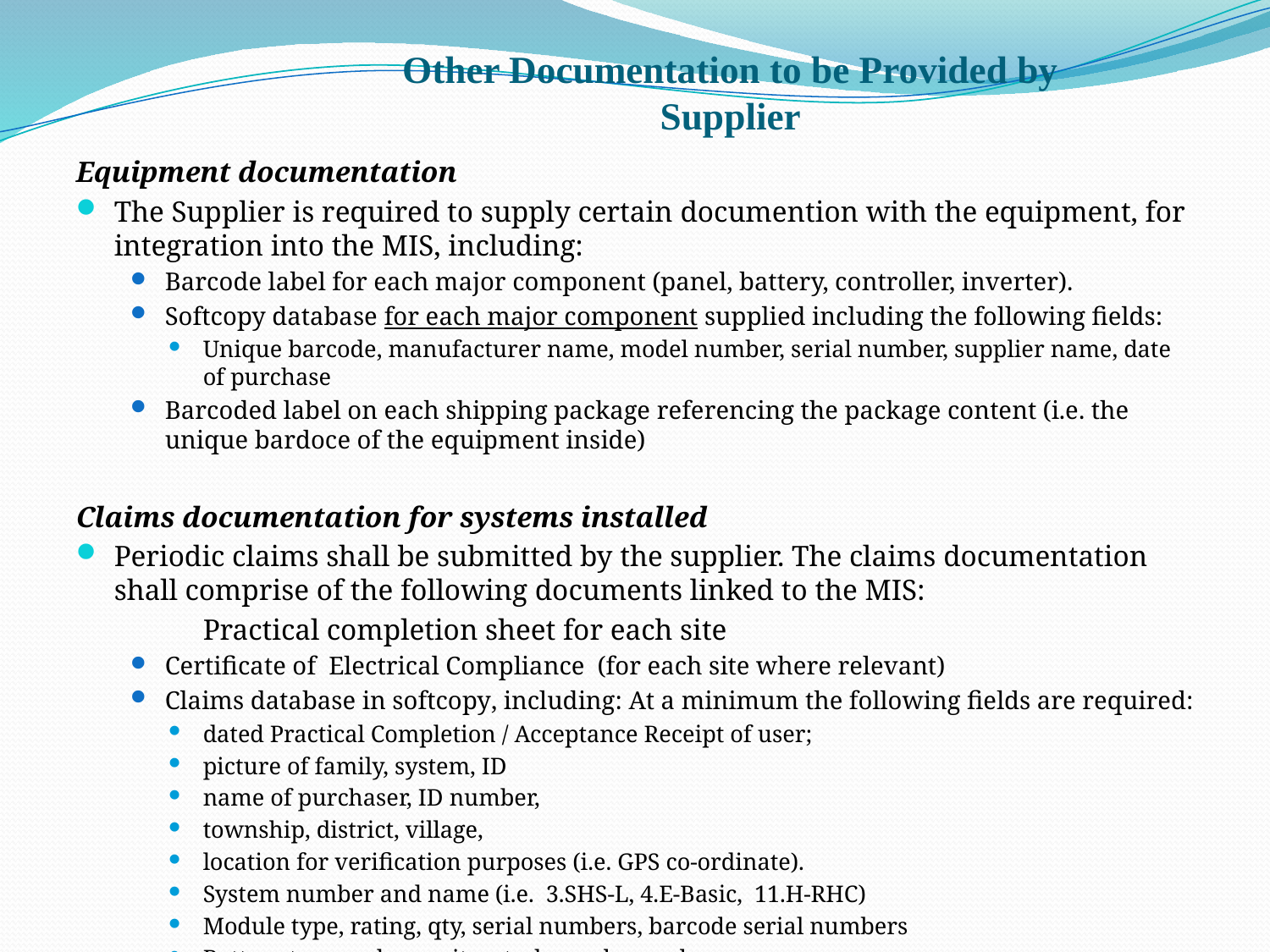

# Other Documentation to be Provided by Supplier
Equipment documentation
The Supplier is required to supply certain documention with the equipment, for integration into the MIS, including:
Barcode label for each major component (panel, battery, controller, inverter).
Softcopy database for each major component supplied including the following fields:
Unique barcode, manufacturer name, model number, serial number, supplier name, date of purchase
Barcoded label on each shipping package referencing the package content (i.e. the unique bardoce of the equipment inside)

Claims documentation for systems installed
Periodic claims shall be submitted by the supplier. The claims documentation shall comprise of the following documents linked to the MIS:
 	Practical completion sheet for each site
Certificate of  Electrical Compliance  (for each site where relevant)
Claims database in softcopy, including: At a minimum the following fields are required:
dated Practical Completion / Acceptance Receipt of user;
picture of family, system, ID
name of purchaser, ID number,
township, district, village,
location for verification purposes (i.e. GPS co-ordinate).
System number and name (i.e.  3.SHS-L, 4.E-Basic,  11.H-RHC)
Module type, rating, qty, serial numbers, barcode serial numbers
Battery type and capacity, qty, barcode numbers
Charge controller type, capacity, barcode serial number
Inverter type, capacity, barcode serial number
Number of lamps, lamp type and capacity